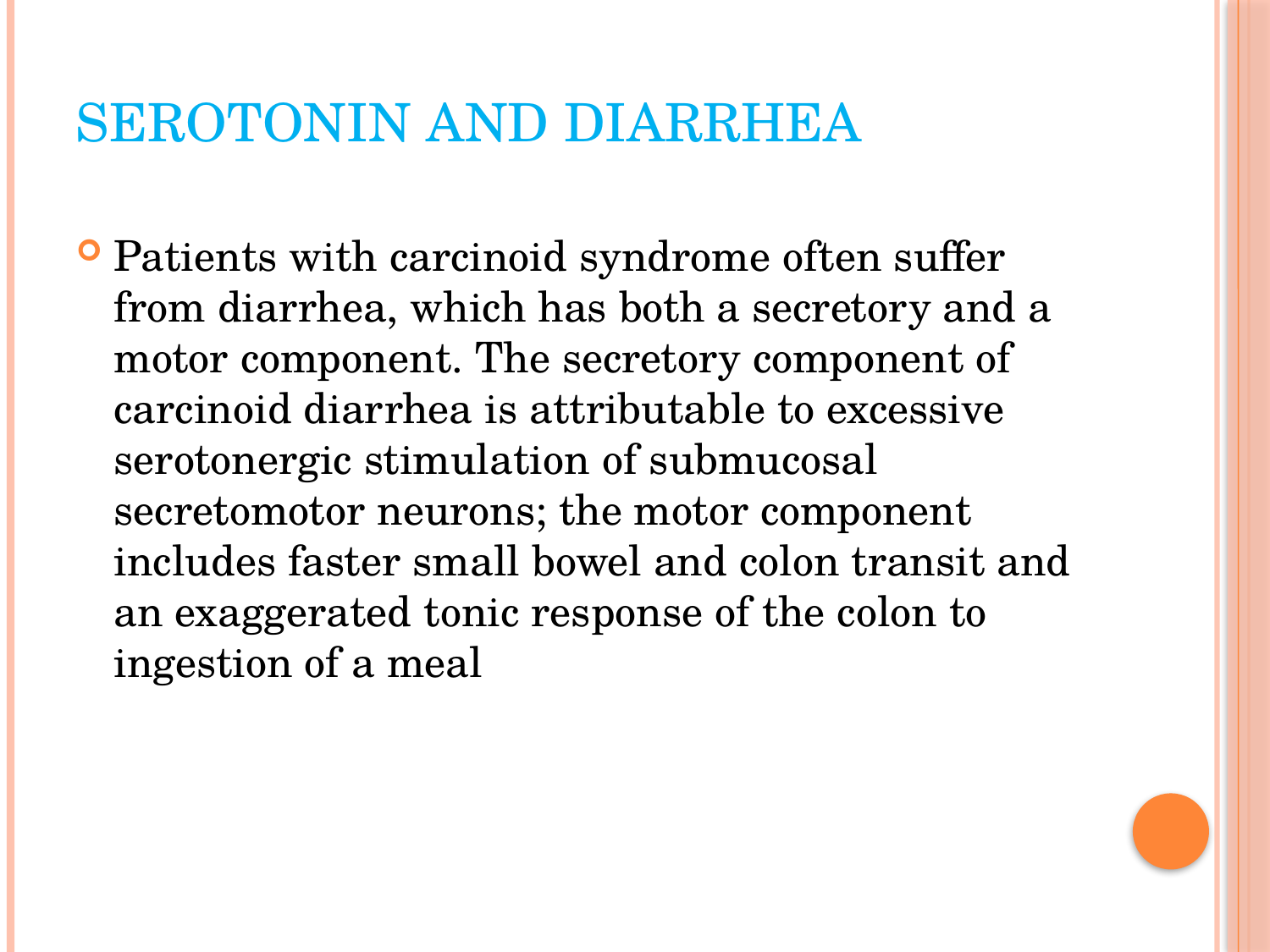

# Serotonin and diarrhea
Patients with carcinoid syndrome often suffer from diarrhea, which has both a secretory and a motor component. The secretory component of carcinoid diarrhea is attributable to excessive serotonergic stimulation of submucosal secretomotor neurons; the motor component includes faster small bowel and colon transit and an exaggerated tonic response of the colon to ingestion of a meal